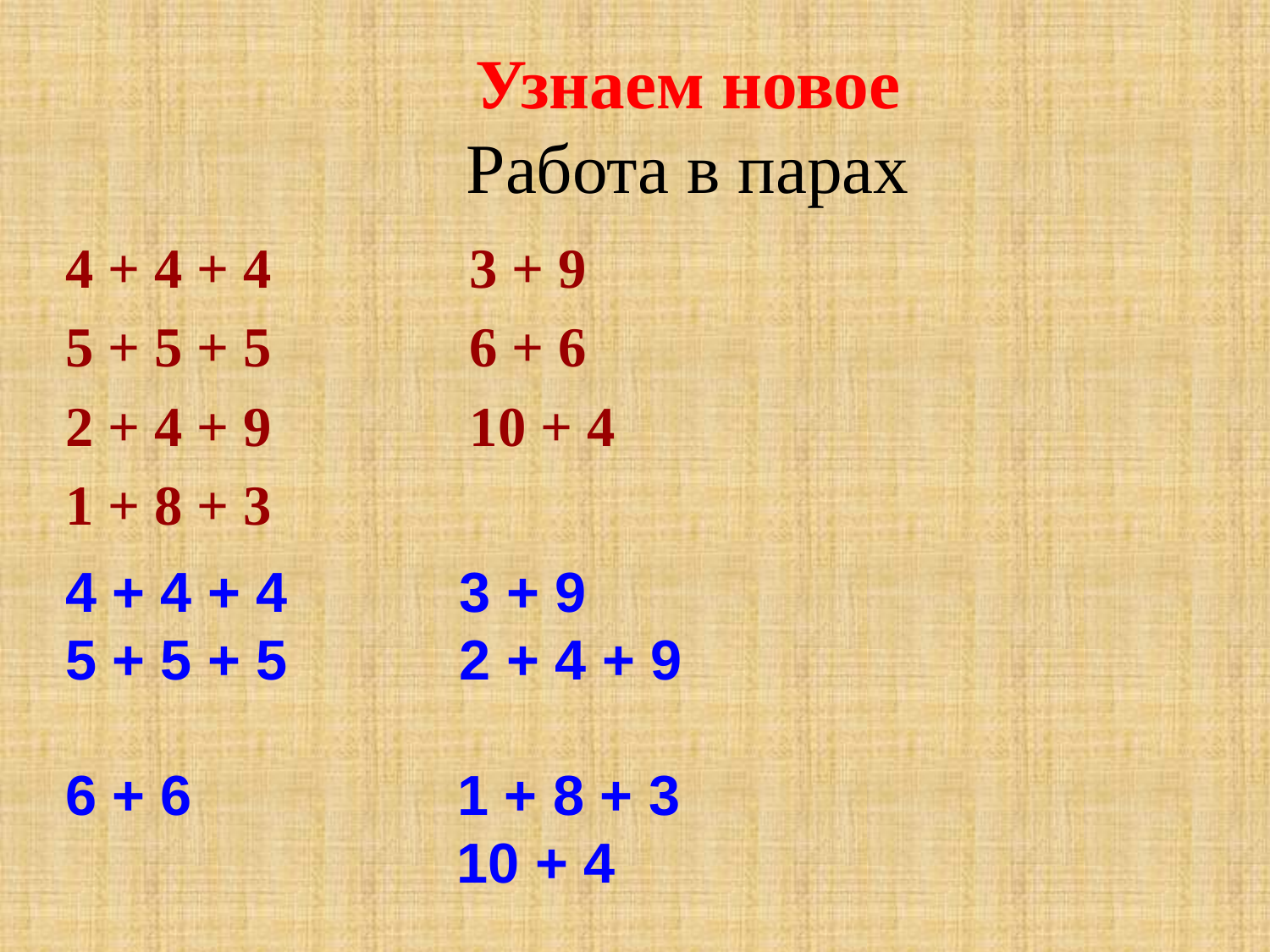

Узнаем новое
Работа в парах

4 + 4 + 4              3 + 9
5 + 5 + 5              6 + 6
2 + 4 + 9              10 + 4
1 + 8 + 3
4 + 4 + 4           3 + 9
5 + 5 + 5           2 + 4 + 9
6 + 6                 1 + 8 + 3
                         10 + 4